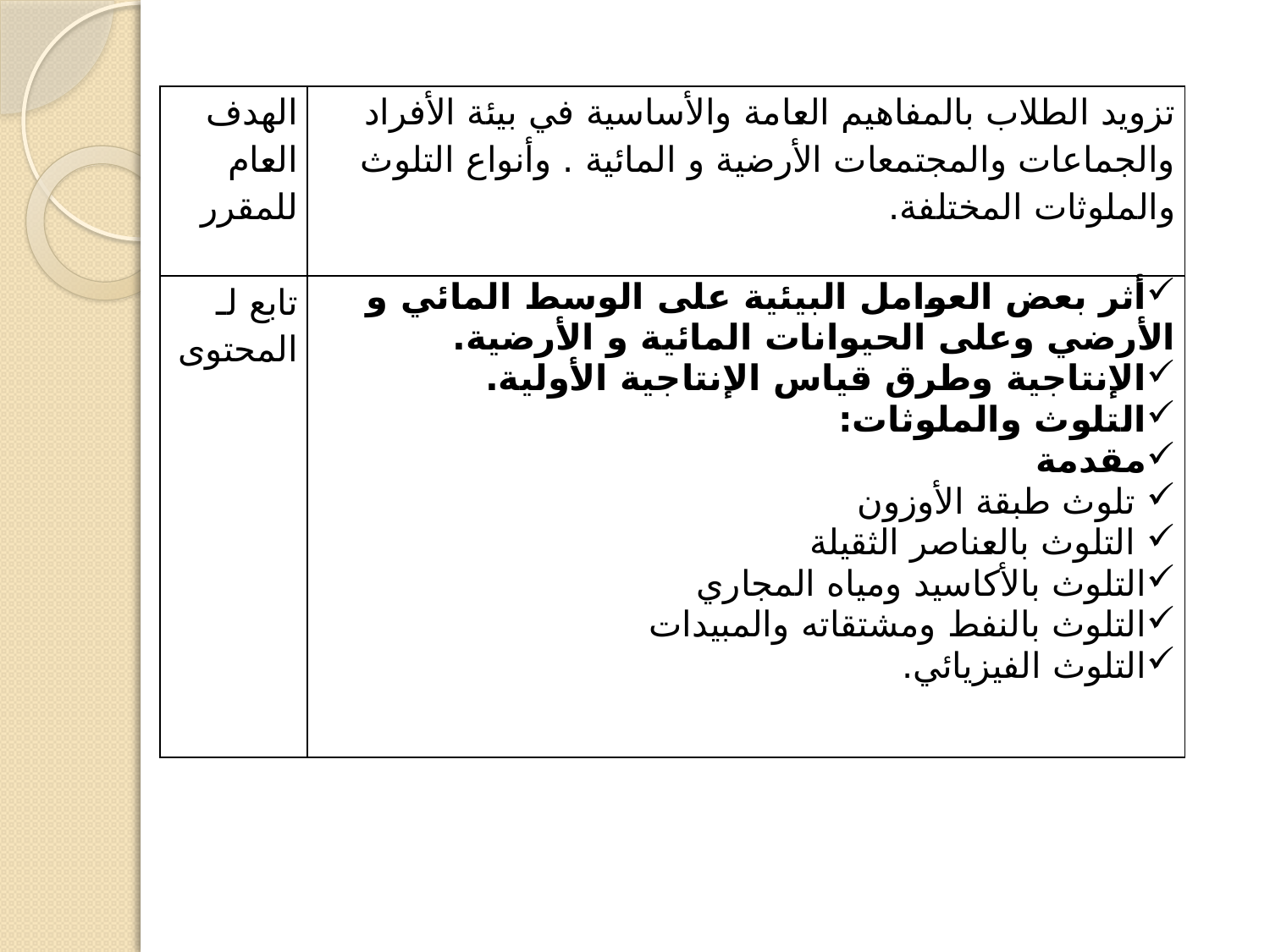

| الهدف العام للمقرر | تزويد الطلاب بالمفاهيم العامة والأساسية في بيئة الأفراد والجماعات والمجتمعات الأرضية و المائية . وأنواع التلوث والملوثات المختلفة. |
| --- | --- |
| تابع لـ المحتوى | أثر بعض العوامل البيئية على الوسط المائي و الأرضي وعلى الحيوانات المائية و الأرضية. الإنتاجية وطرق قياس الإنتاجية الأولية. التلوث والملوثات: مقدمة تلوث طبقة الأوزون التلوث بالعناصر الثقيلة التلوث بالأكاسيد ومياه المجاري التلوث بالنفط ومشتقاته والمبيدات التلوث الفيزيائي. |